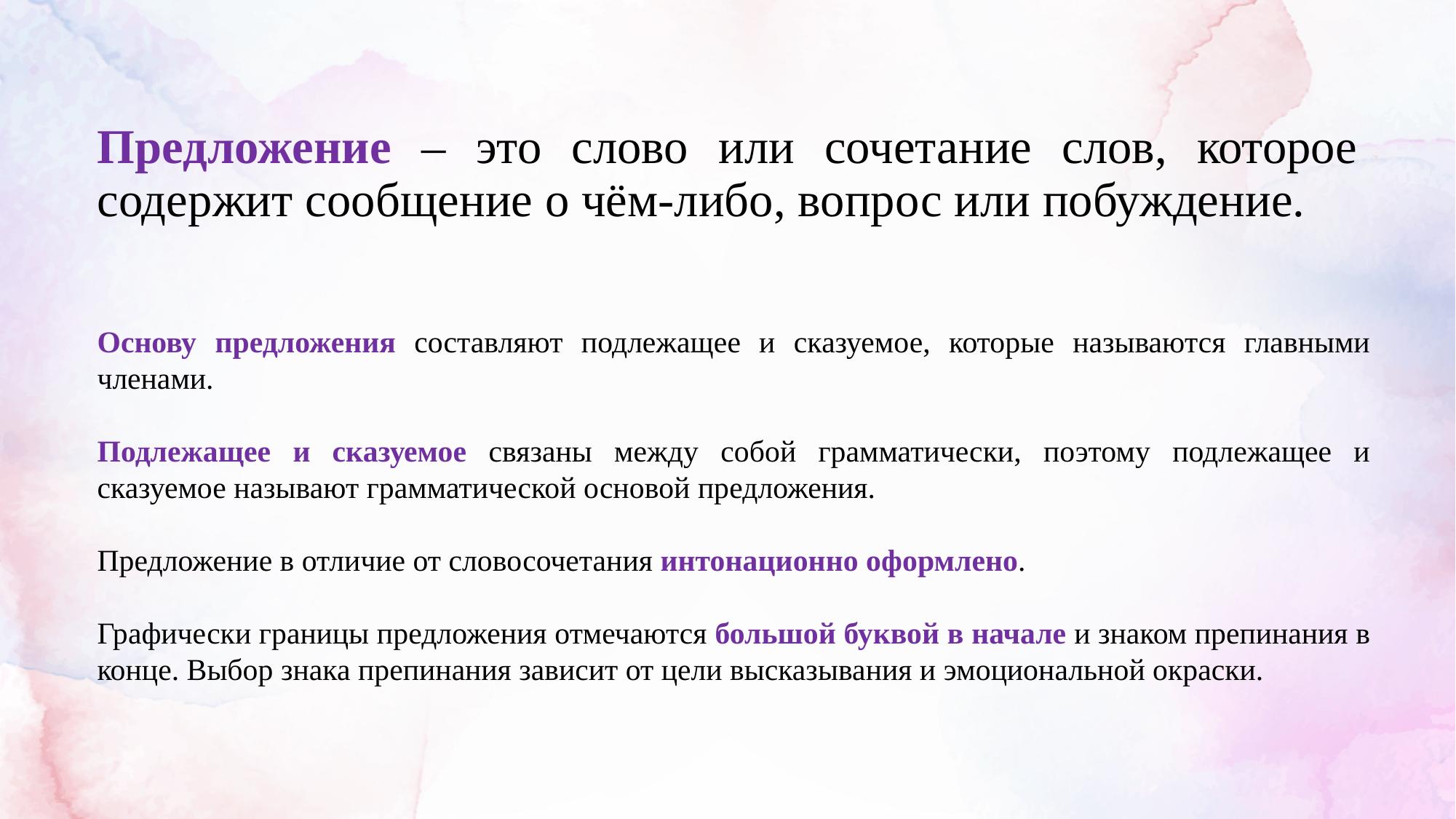

# Предложение – это слово или сочетание слов, которое содержит сообщение о чём-либо, вопрос или побуждение.
Основу предложения составляют подлежащее и сказуемое, которые называются главными членами.

Подлежащее и сказуемое связаны между собой грамматически, поэтому подлежащее и сказуемое называют грамматической основой предложения.

Предложение в отличие от словосочетания интонационно оформлено.

Графически границы предложения отмечаются большой буквой в начале и знаком препинания в конце. Выбор знака препинания зависит от цели высказывания и эмоциональной окраски.